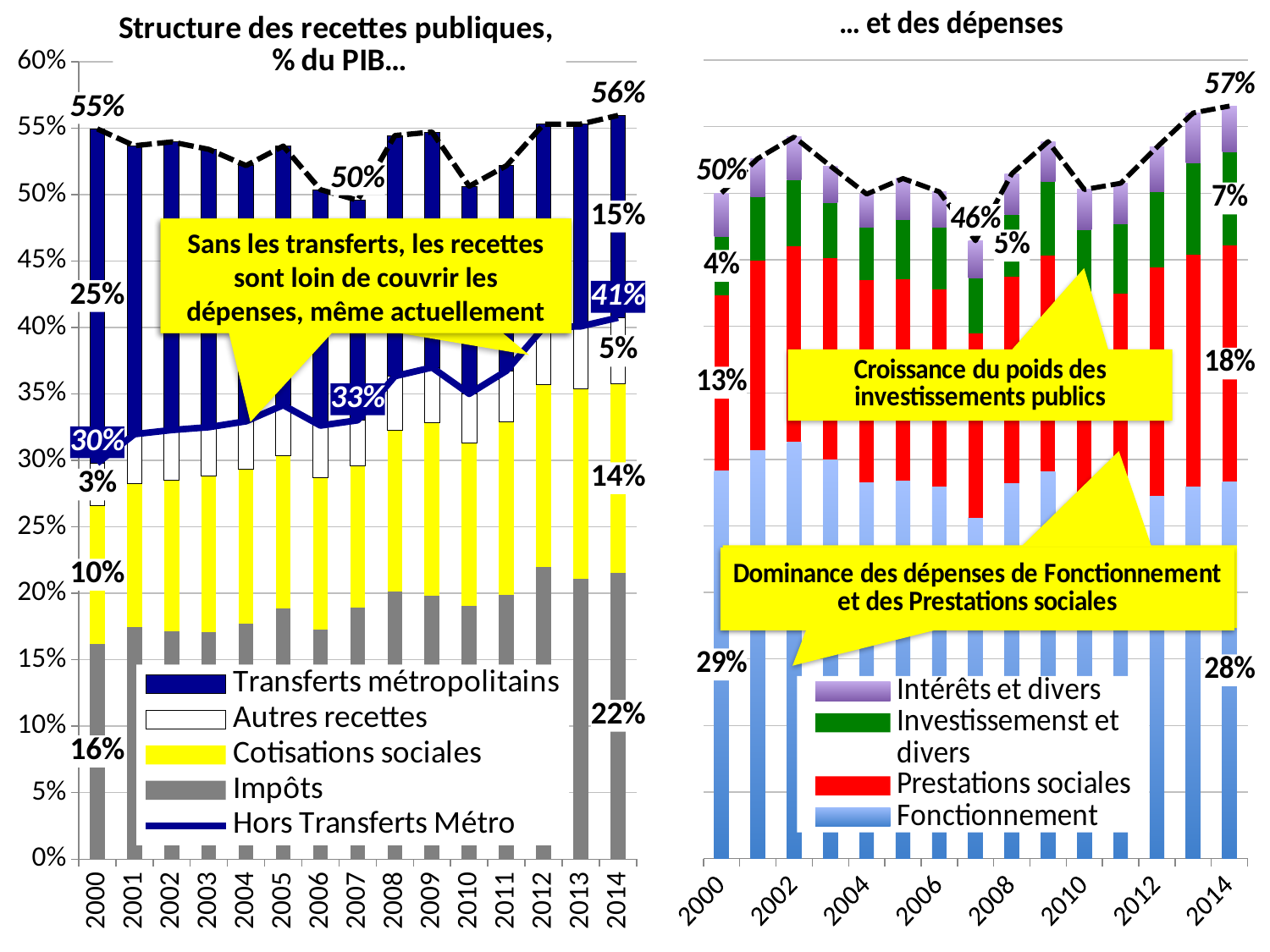

### Chart: … et des dépenses

| Category | Fonctionnement | Prestations sociales | Investissemenst et divers | Intérêts et divers | Total Dépenses publiques |
|---|---|---|---|---|---|
| 2000.0 | 0.291763430467279 | 0.131823335515184 | 0.0438407810537544 | 0.0327764831716666 | 0.500204030207883 |
| 2001.0 | 0.306939565131707 | 0.142326882230072 | 0.0481789332533005 | 0.0286447188778893 | 0.526090099492969 |
| 2002.0 | 0.313209745762712 | 0.146639830508475 | 0.0500275423728813 | 0.032385593220339 | 0.542262711864407 |
| 2003.0 | 0.299938283510125 | 0.151413693346191 | 0.0413018322082931 | 0.0278052073288332 | 0.520459016393443 |
| 2004.0 | 0.282841732979664 | 0.151810786914235 | 0.0397966401414677 | 0.0248894783377542 | 0.499338638373121 |
| 2005.0 | 0.28372493315508 | 0.151941844919786 | 0.0447510026737968 | 0.0306483957219251 | 0.511066176470588 |
| 2006.0 | 0.279473842906679 | 0.148190863862506 | 0.0469817578772803 | 0.0264751997587818 | 0.501121664405247 |
| 2007.0 | 0.256028645833333 | 0.138317708333333 | 0.04212109375 | 0.0278541666666667 | 0.464321614583333 |
| 2008.0 | 0.282284344100241 | 0.155183173918094 | 0.0463878310279585 | 0.0307831228618236 | 0.514638471908117 |
| 2009.0 | 0.290825349294697 | 0.162204333201292 | 0.0559207213497781 | 0.0298785441410472 | 0.538828947986814 |
| 2010.0 | 0.265473423710395 | 0.155717001533966 | 0.0513255816436572 | 0.0302439279024051 | 0.502759934790423 |
| 2011.0 | 0.26468475343974 | 0.160111163394042 | 0.0525048910263247 | 0.0302040007340391 | 0.507504808594146 |
| 2012.0 | 0.272601882168078 | 0.17159896434844 | 0.0569230274966885 | 0.0334848744869317 | 0.534608748500139 |
| 2013.0 | 0.279589131503052 | 0.173907001881685 | 0.0694664121131878 | 0.037385022315062 | 0.560347567812987 |
| 2014.0 | 0.283157133770587 | 0.177878800738271 | 0.0701386204549484 | 0.034349641761905 | 0.565524196725712 |

### Chart: Structure des recettes publiques,
% du PIB…

| Category | Impôts | Cotisations sociales | Autres recettes | Transferts métropolitains | Total | Hors Transferts Métro |
|---|---|---|---|---|---|---|
| 2000.0 | 0.162042515228728 | 0.103821994198949 | 0.0320047659334191 | 0.251480243250841 | 0.549349518611937 | 0.297869275361096 |
| 2001.0 | 0.174560725664646 | 0.107817119609268 | 0.0373387301692875 | 0.21697247970004 | 0.536689055143242 | 0.319716575443202 |
| 2002.0 | 0.171548728813559 | 0.113423728813559 | 0.0378474576271186 | 0.216701271186441 | 0.539521186440678 | 0.322819915254237 |
| 2003.0 | 0.170985535197686 | 0.117288331726133 | 0.0366711668273867 | 0.208970106075217 | 0.533915139826422 | 0.324945033751205 |
| 2004.0 | 0.176901856763926 | 0.116564102564103 | 0.035920424403183 | 0.192366047745358 | 0.521752431476569 | 0.329386383731211 |
| 2005.0 | 0.188392379679144 | 0.114894719251337 | 0.0382670454545454 | 0.194842914438503 | 0.536397058823529 | 0.341554144385027 |
| 2006.0 | 0.172947384290668 | 0.1138986883763 | 0.0393064978139605 | 0.177482285541987 | 0.503634856022916 | 0.326152570480929 |
| 2007.0 | 0.18925 | 0.106696614583333 | 0.03421484375 | 0.165520833333333 | 0.495682291666667 | 0.330161458333333 |
| 2008.0 | 0.201413619681936 | 0.121357890444475 | 0.0405491368764442 | 0.181037107516651 | 0.544357754519505 | 0.363320647002854 |
| 2009.0 | 0.198023404926717 | 0.13005780734912 | 0.0417864552211248 | 0.177113392371578 | 0.54698105986854 | 0.369867667496962 |
| 2010.0 | 0.190691091488683 | 0.12242663240453 | 0.0369255190037406 | 0.156133551149407 | 0.506176794046361 | 0.350043242896954 |
| 2011.0 | 0.198937991381306 | 0.129868134954118 | 0.0385501904249598 | 0.15433850654414 | 0.521694823304524 | 0.367356316760384 |
| 2012.0 | 0.219466549939474 | 0.137276195350708 | 0.0432935057206007 | 0.152820741056534 | 0.552856992067317 | 0.400036251010783 |
| 2013.0 | 0.210787507547445 | 0.143239838843236 | 0.0467970230723998 | 0.152139422243117 | 0.552963791706199 | 0.400824369463081 |
| 2014.0 | 0.215570877873651 | 0.141913257421688 | 0.0498415112311381 | 0.152166298060815 | 0.559491944587291 | 0.407325646526477 |
Sans les transferts, les recettes sont loin de couvrir les dépenses, même actuellement
Sans les transferts, les recettes sont loin de couvrir les dépenses, même actuellement